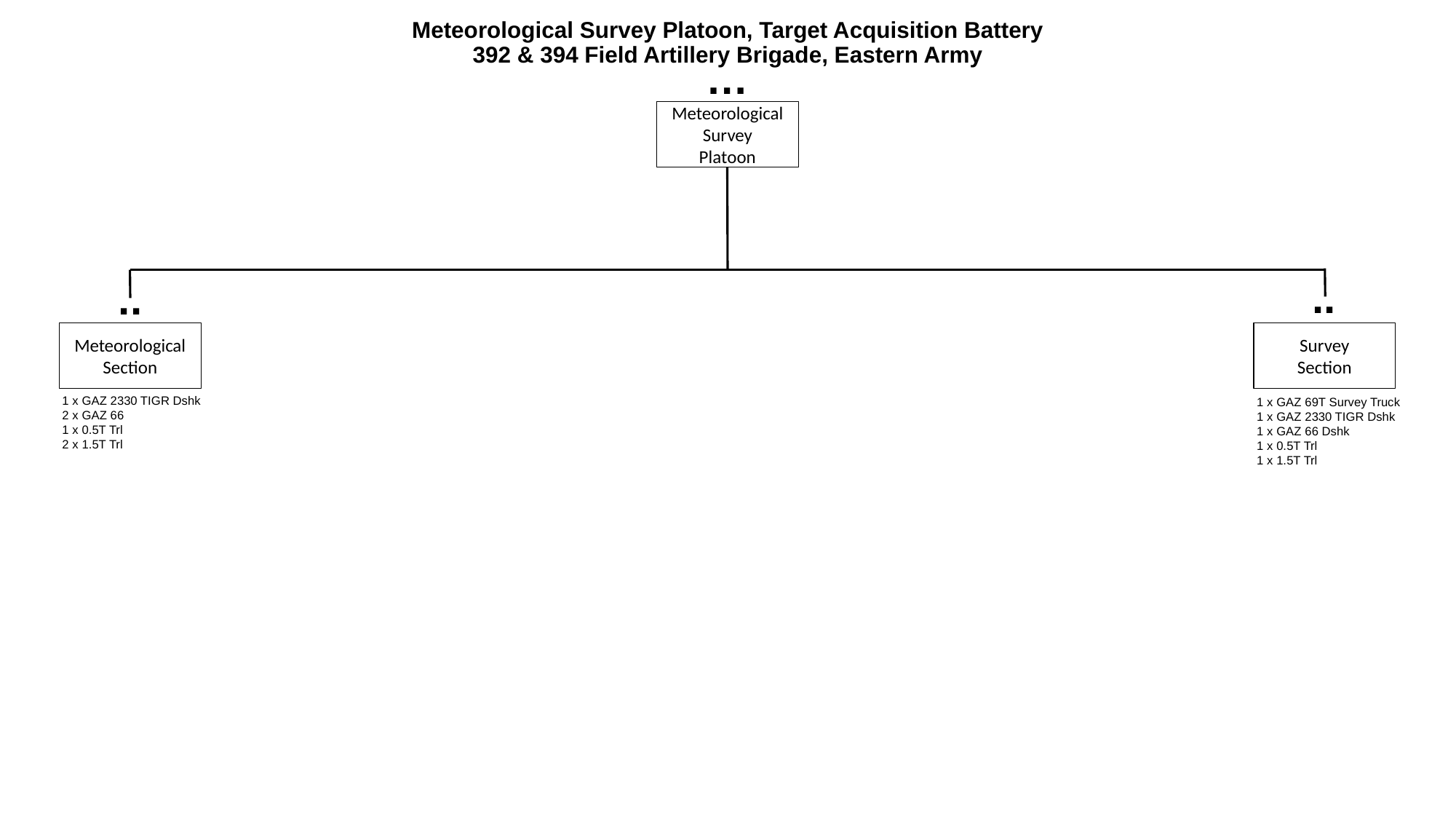

# Meteorological Survey Platoon, Target Acquisition Battery 392 & 394 Field Artillery Brigade, Eastern Army
…
Meteorological Survey
Platoon
..
..
Meteorological Section
Survey
Section
1 x GAZ 2330 TIGR Dshk
2 x GAZ 66
1 x 0.5T Trl
2 x 1.5T Trl
1 x GAZ 69T Survey Truck
1 x GAZ 2330 TIGR Dshk
1 x GAZ 66 Dshk
1 x 0.5T Trl
1 x 1.5T Trl